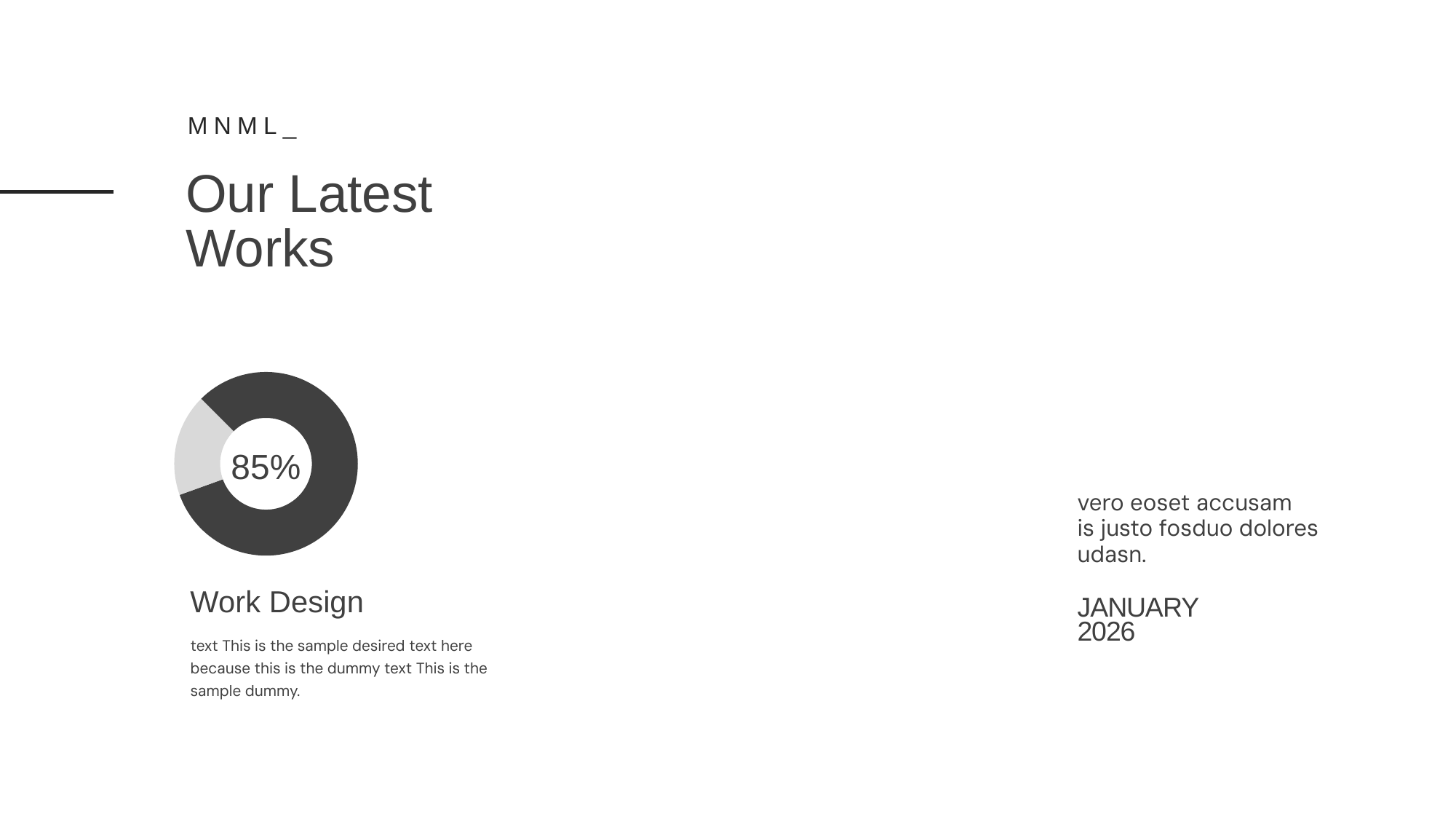

Mnml_
Our Latest Works

### Chart

| Category | Sales |
|---|---|
| 1st Qtr | 82.0 |
| 2nd Qtr | 18.0 |
85%
vero eoset accusam
is justo fosduo dolores udasn.
Work Design
JANUARY 2026
text This is the sample desired text here because this is the dummy text This is the sample dummy.